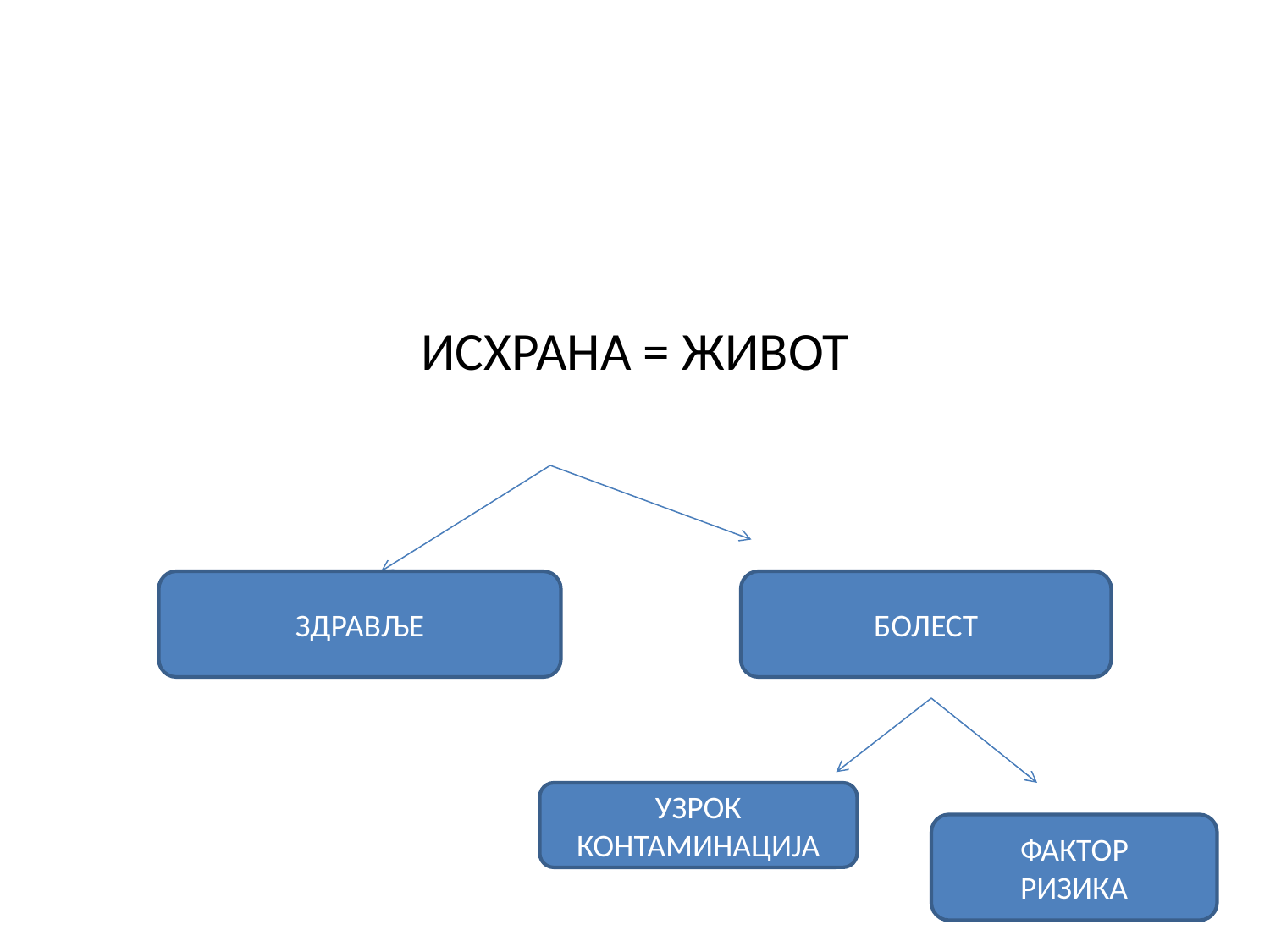

# ИСХРАНА = ЖИВОТ
ЗДРАВЉЕ
БОЛЕСТ
УЗРОК
КОНТАМИНАЦИЈА
ФАКТОР
РИЗИКА